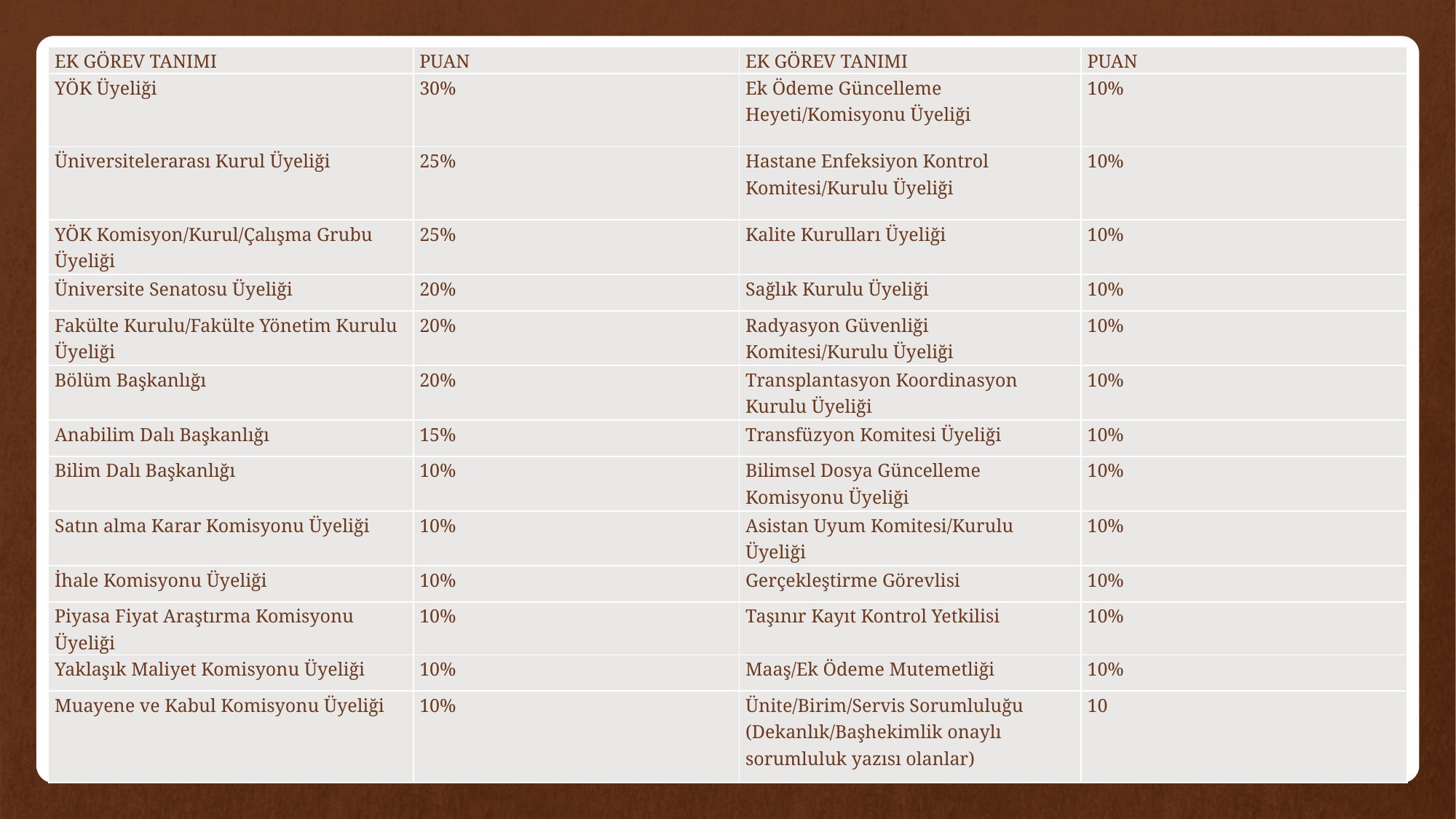

# Yönetici Payı
| EK GÖREV TANIMI | PUAN | EK GÖREV TANIMI | PUAN |
| --- | --- | --- | --- |
| YÖK Üyeliği | 30% | Ek Ödeme Güncelleme Heyeti/Komisyonu Üyeliği | 10% |
| Üniversitelerarası Kurul Üyeliği | 25% | Hastane Enfeksiyon Kontrol Komitesi/Kurulu Üyeliği | 10% |
| YÖK Komisyon/Kurul/Çalışma Grubu Üyeliği | 25% | Kalite Kurulları Üyeliği | 10% |
| Üniversite Senatosu Üyeliği | 20% | Sağlık Kurulu Üyeliği | 10% |
| Fakülte Kurulu/Fakülte Yönetim Kurulu Üyeliği | 20% | Radyasyon Güvenliği Komitesi/Kurulu Üyeliği | 10% |
| Bölüm Başkanlığı | 20% | Transplantasyon Koordinasyon Kurulu Üyeliği | 10% |
| Anabilim Dalı Başkanlığı | 15% | Transfüzyon Komitesi Üyeliği | 10% |
| Bilim Dalı Başkanlığı | 10% | Bilimsel Dosya Güncelleme Komisyonu Üyeliği | 10% |
| Satın alma Karar Komisyonu Üyeliği | 10% | Asistan Uyum Komitesi/Kurulu Üyeliği | 10% |
| İhale Komisyonu Üyeliği | 10% | Gerçekleştirme Görevlisi | 10% |
| Piyasa Fiyat Araştırma Komisyonu Üyeliği | 10% | Taşınır Kayıt Kontrol Yetkilisi | 10% |
| Yaklaşık Maliyet Komisyonu Üyeliği | 10% | Maaş/Ek Ödeme Mutemetliği | 10% |
| Muayene ve Kabul Komisyonu Üyeliği | 10% | Ünite/Birim/Servis Sorumluluğu (Dekanlık/Başhekimlik onaylı sorumluluk yazısı olanlar) | 10 |